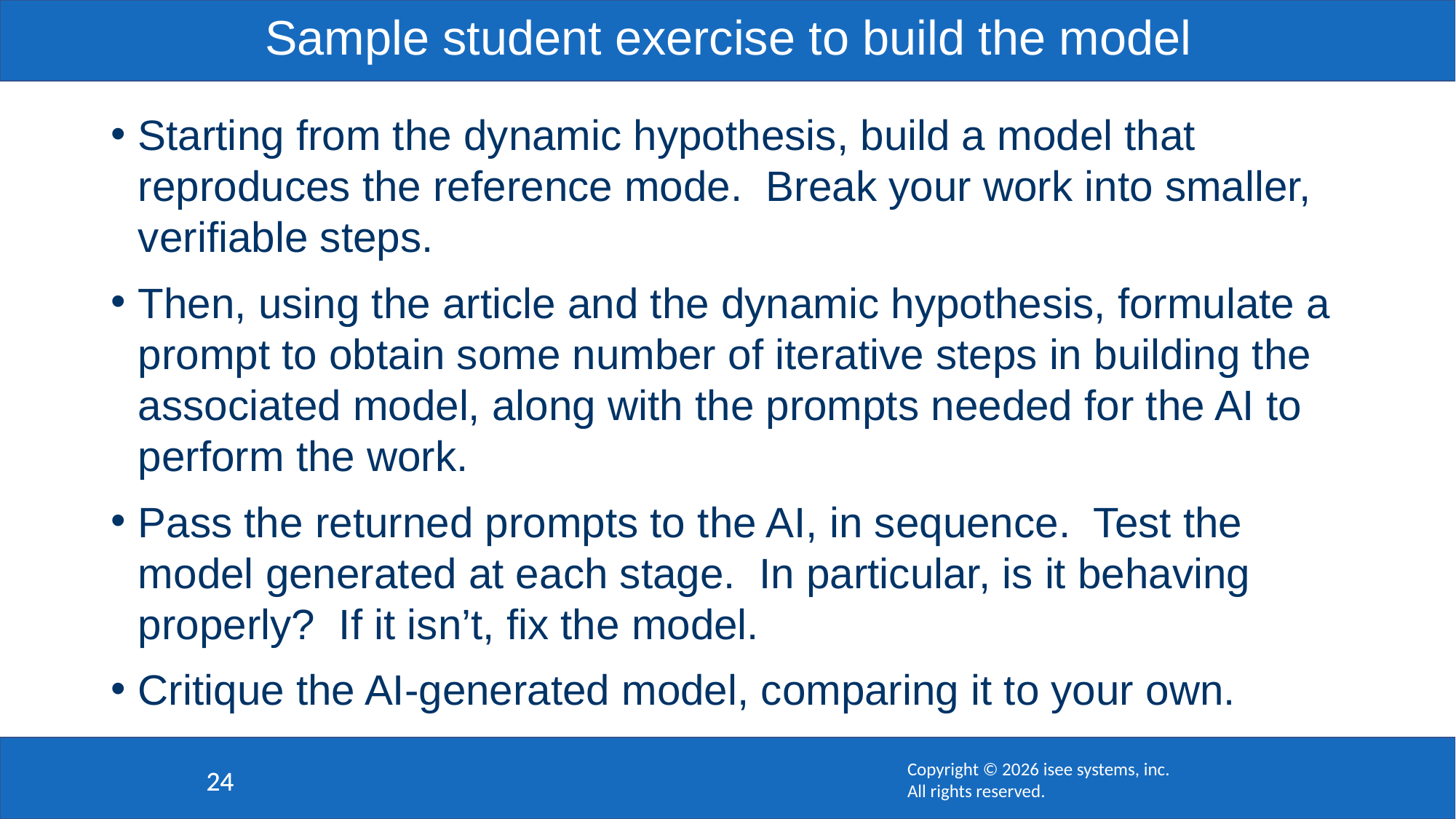

# Sample student exercise to build the model
Starting from the dynamic hypothesis, build a model that reproduces the reference mode.  Break your work into smaller, verifiable steps.
Then, using the article and the dynamic hypothesis, formulate a prompt to obtain some number of iterative steps in building the associated model, along with the prompts needed for the AI to perform the work.
Pass the returned prompts to the AI, in sequence.  Test the model generated at each stage.  In particular, is it behaving properly?  If it isn’t, fix the model.
Critique the AI-generated model, comparing it to your own.